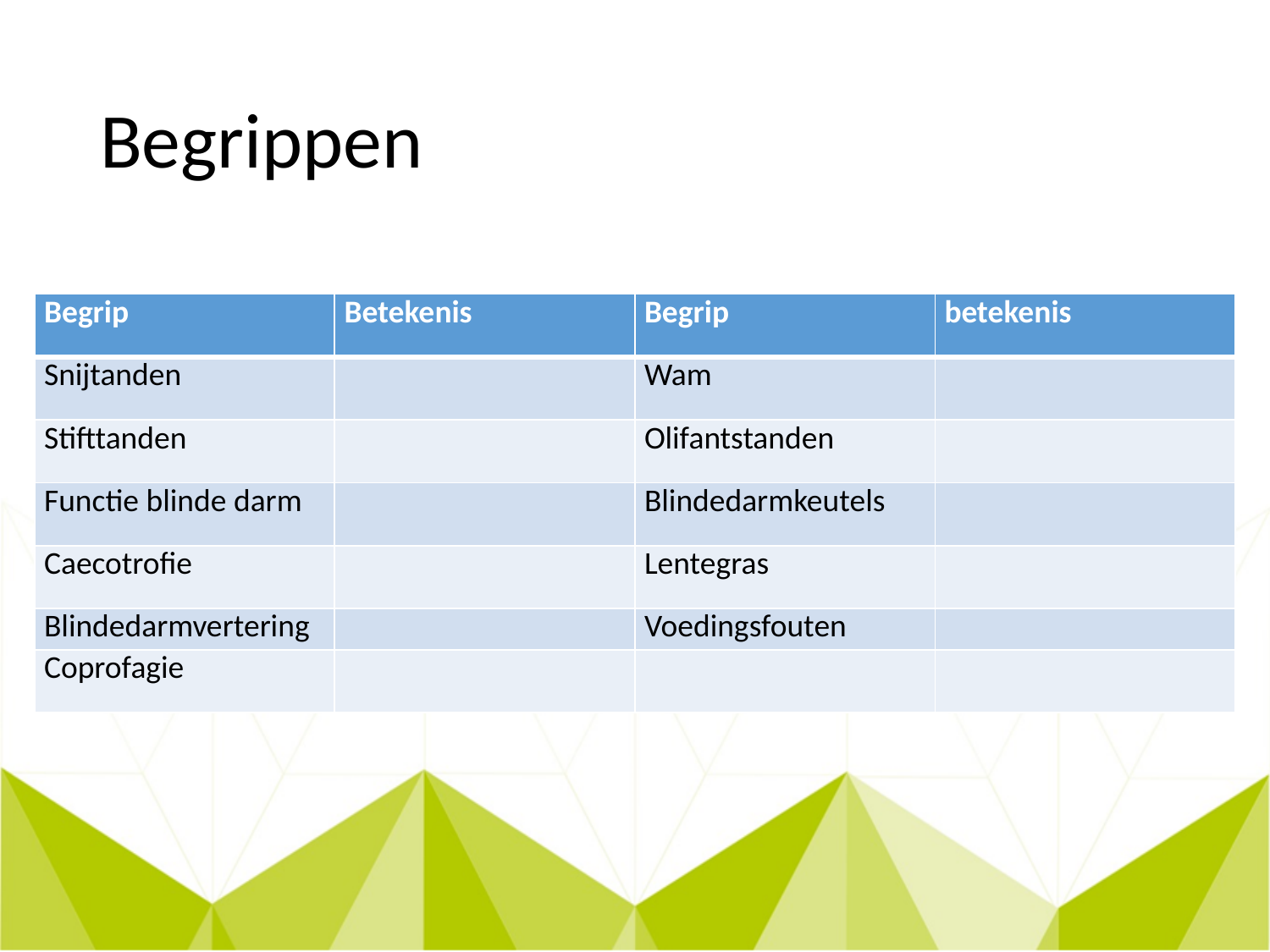

# Begrippen
| Begrip | Betekenis | Begrip | betekenis |
| --- | --- | --- | --- |
| Snijtanden |  | Wam |  |
| Stifttanden |  | Olifantstanden |  |
| Functie blinde darm |  | Blindedarmkeutels |  |
| Caecotrofie |  | Lentegras |  |
| Blindedarmvertering |  | Voedingsfouten |  |
| Coprofagie |  |  |  |